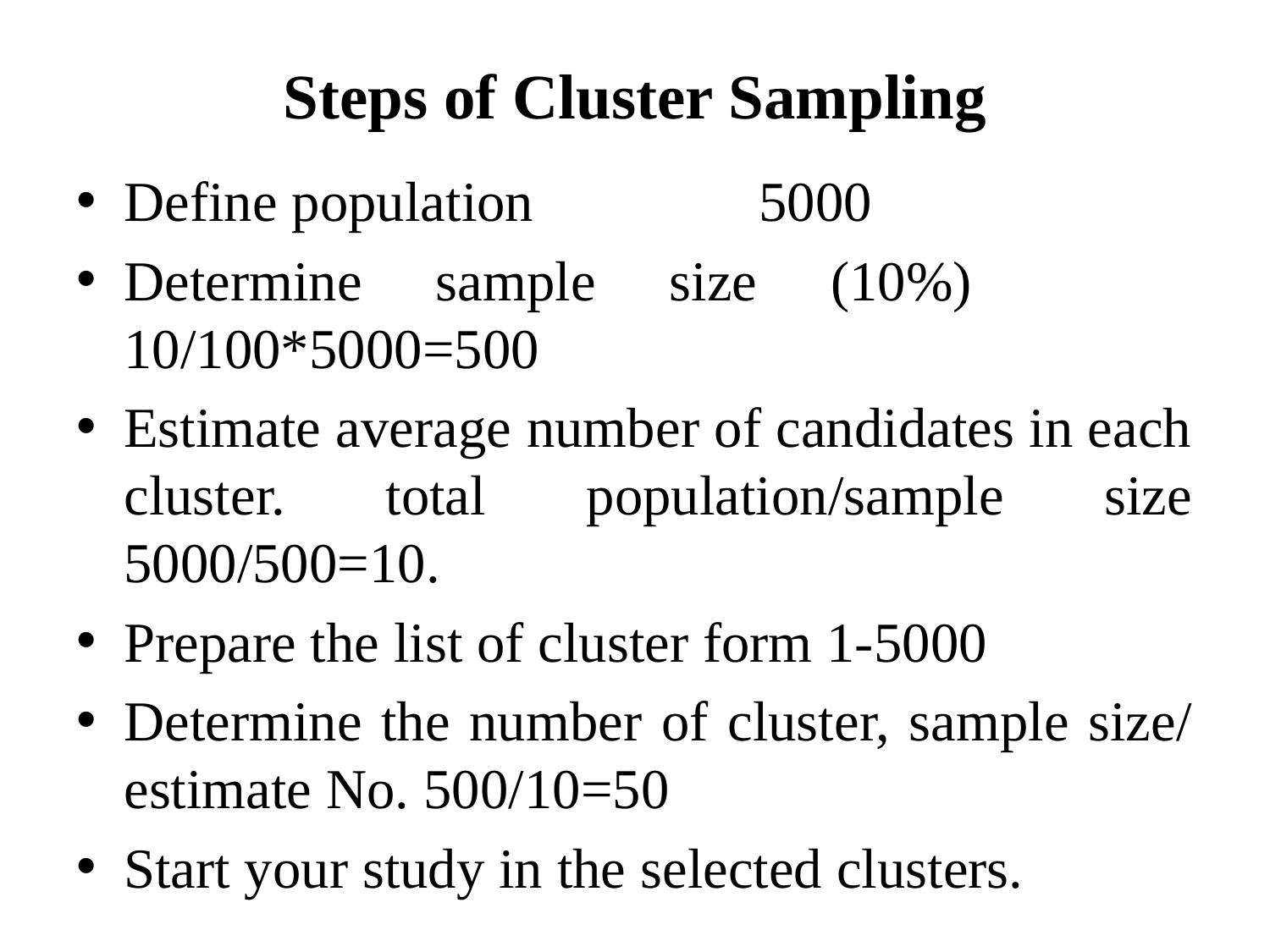

# Steps of Cluster Sampling
Define population 		5000
Determine sample size (10%)    10/100*5000=500
Estimate average number of candidates in each cluster. total population/sample size 5000/500=10.
Prepare the list of cluster form 1-5000
Determine the number of cluster, sample size/ estimate No. 500/10=50
Start your study in the selected clusters.